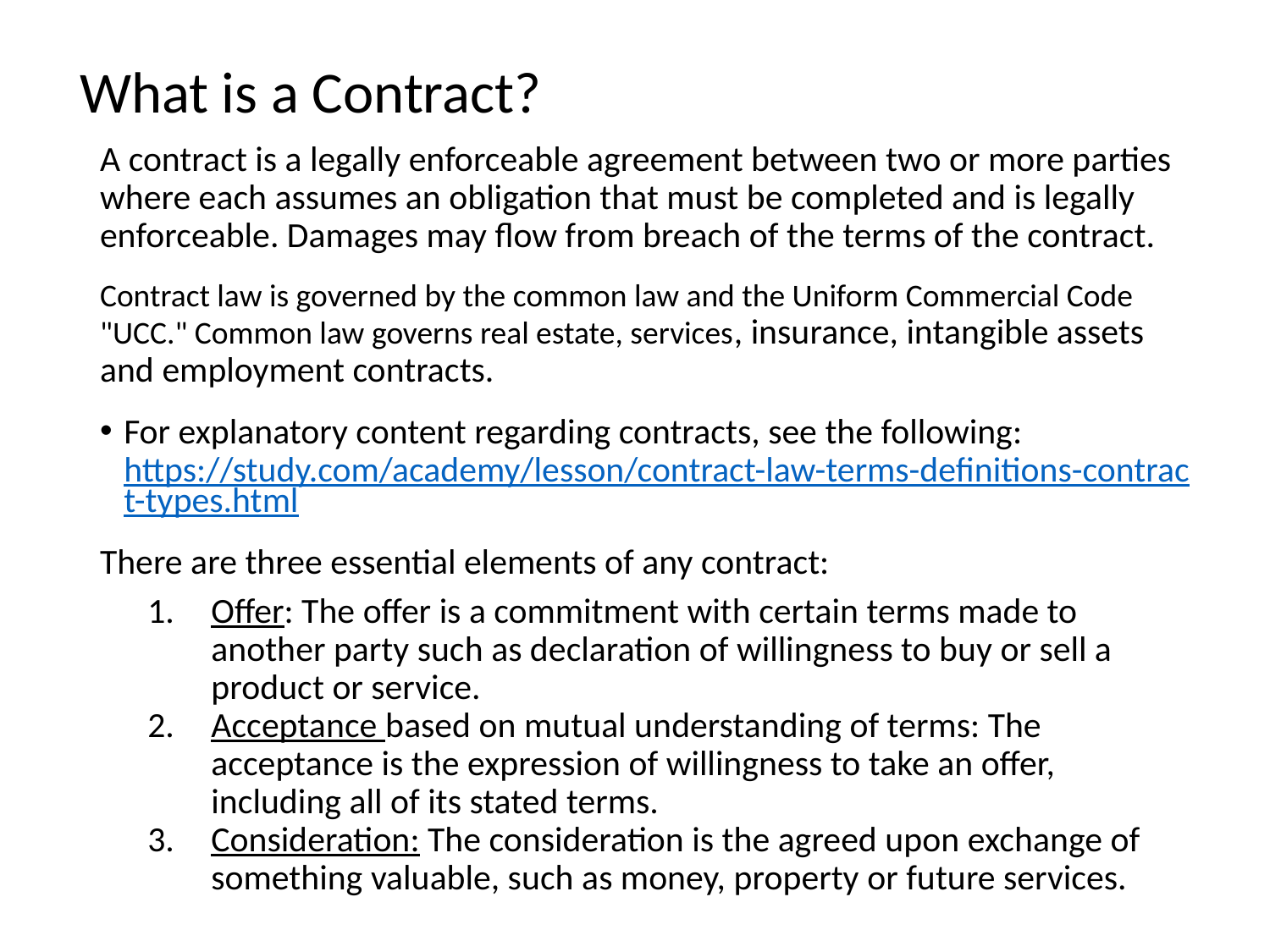

# What is a Contract?
A contract is a legally enforceable agreement between two or more parties where each assumes an obligation that must be completed and is legally enforceable. Damages may flow from breach of the terms of the contract.
Contract law is governed by the common law and the Uniform Commercial Code "UCC." Common law governs real estate, services, insurance, intangible assets and employment contracts.
For explanatory content regarding contracts, see the following: https://study.com/academy/lesson/contract-law-terms-definitions-contract-types.html
There are three essential elements of any contract:
Offer: The offer is a commitment with certain terms made to another party such as declaration of willingness to buy or sell a product or service.
Acceptance based on mutual understanding of terms: The acceptance is the expression of willingness to take an offer, including all of its stated terms.
Consideration: The consideration is the agreed upon exchange of something valuable, such as money, property or future services.